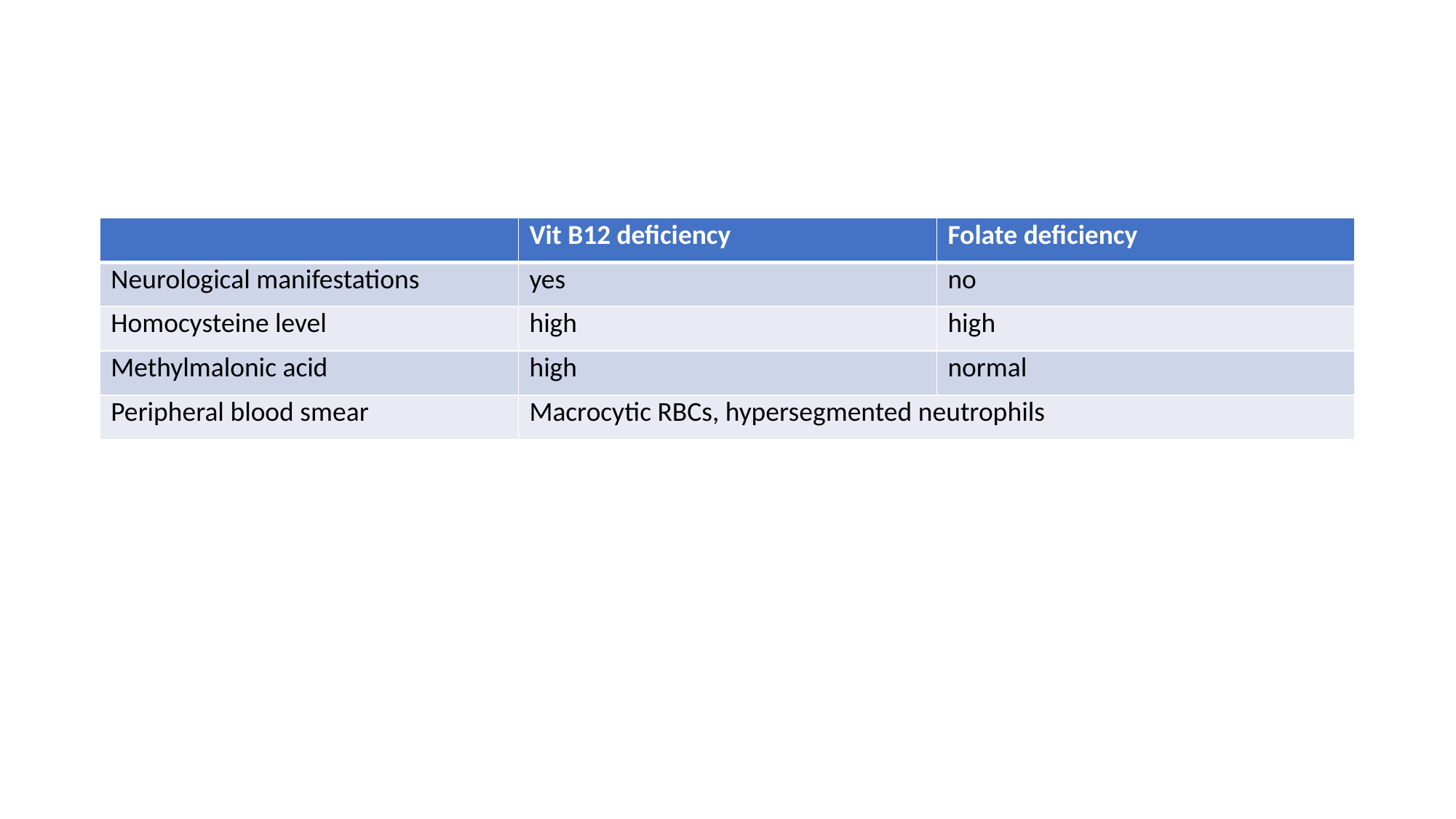

#
|  | Vit B12 deficiency | Folate deficiency |
| --- | --- | --- |
| Neurological manifestations | yes | no |
| Homocysteine level | high | high |
| Methylmalonic acid | high | normal |
| Peripheral blood smear | Macrocytic RBCs, hypersegmented neutrophils |  |